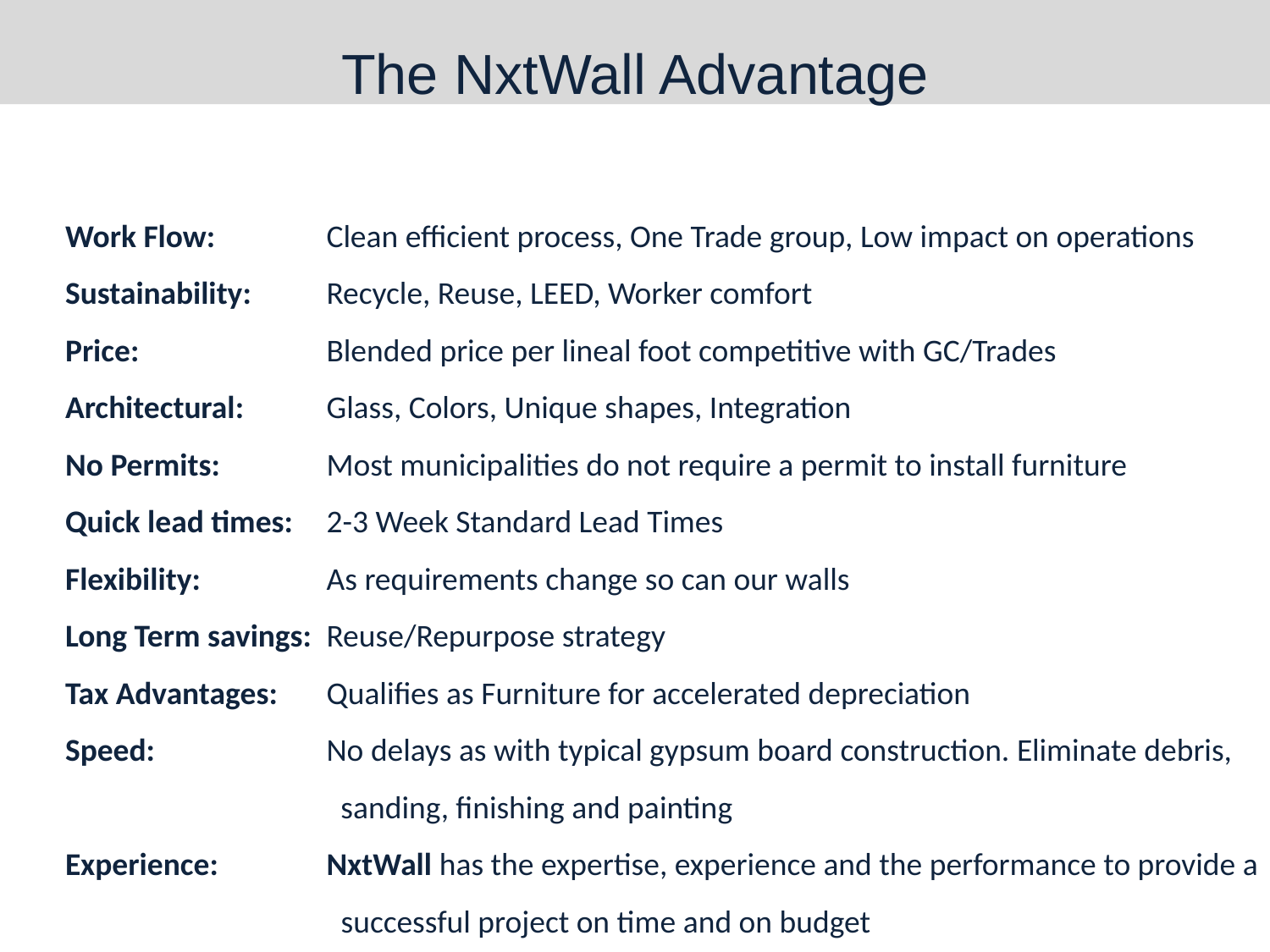

The NxtWall Advantage
Work Flow:	 Clean efficient process, One Trade group, Low impact on operations
Sustainability:	 Recycle, Reuse, LEED, Worker comfort
Price:		 Blended price per lineal foot competitive with GC/Trades
Architectural:	 Glass, Colors, Unique shapes, Integration
No Permits:	 Most municipalities do not require a permit to install furniture
Quick lead times:	 2-3 Week Standard Lead Times
Flexibility:	 As requirements change so can our walls
Long Term savings:	 Reuse/Repurpose strategy
Tax Advantages:	 Qualifies as Furniture for accelerated depreciation
Speed:	 	 No delays as with typical gypsum board construction. Eliminate debris, 		   sanding, finishing and painting
Experience:	 NxtWall has the expertise, experience and the performance to provide a
		   successful project on time and on budget